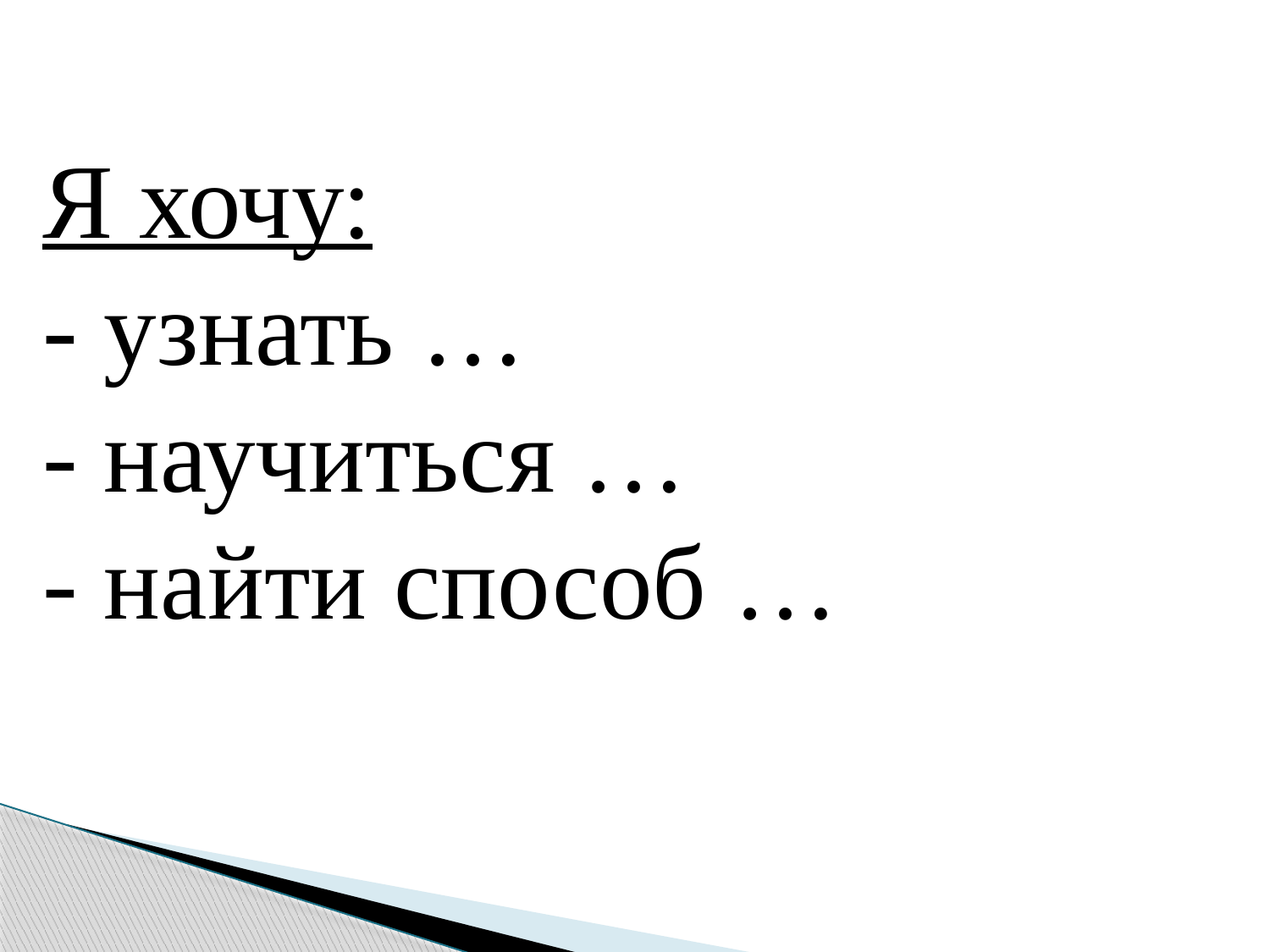

Я хочу:
- узнать …
- научиться …
- найти способ …